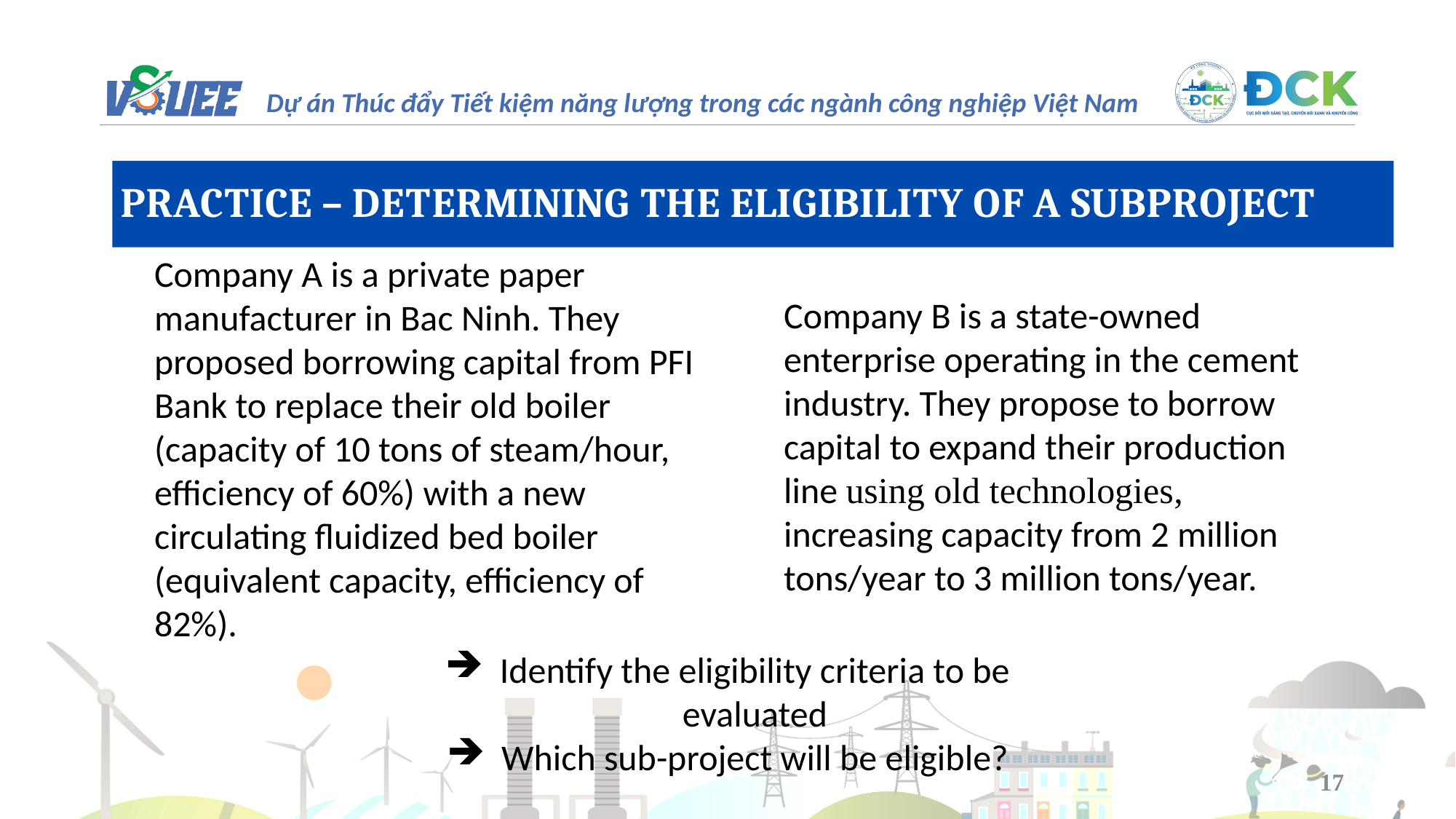

PRACTICE – DETERMINING THE ELIGIBILITY OF A SUBPROJECT
Company A is a private paper manufacturer in Bac Ninh. They proposed borrowing capital from PFI Bank to replace their old boiler (capacity of 10 tons of steam/hour, efficiency of 60%) with a new circulating fluidized bed boiler (equivalent capacity, efficiency of 82%).

Company B is a state-owned enterprise operating in the cement industry. They propose to borrow capital to expand their production line using old technologies, increasing capacity from 2 million tons/year to 3 million tons/year.
Identify the eligibility criteria to be evaluated
Which sub-project will be eligible?
17